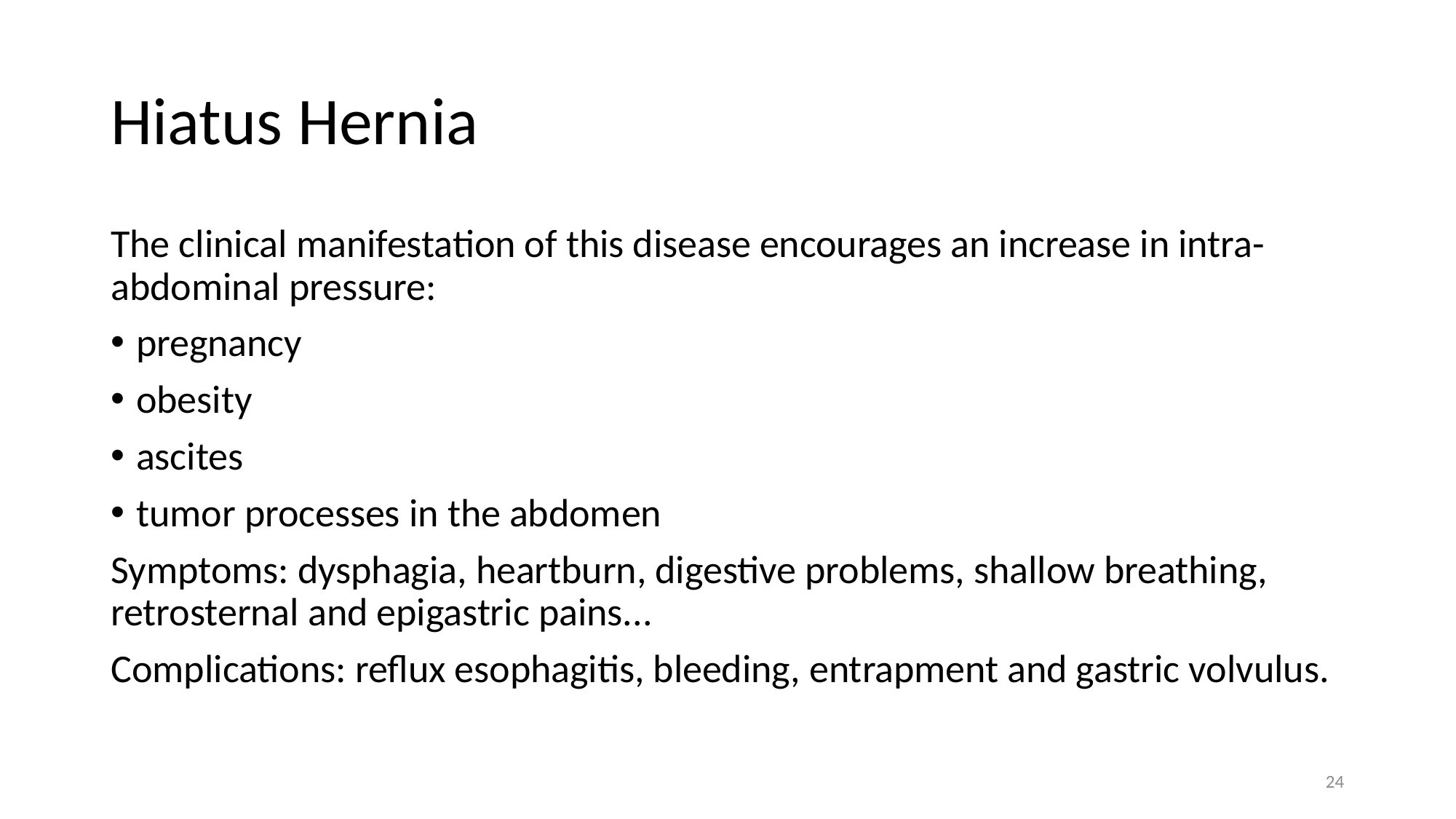

# Hiatus Hernia
The clinical manifestation of this disease encourages an increase in intra-abdominal pressure:
pregnancy
obesity
ascites
tumor processes in the abdomen
Symptoms: dysphagia, heartburn, digestive problems, shallow breathing, retrosternal and epigastric pains...
Complications: reflux esophagitis, bleeding, entrapment and gastric volvulus.
24